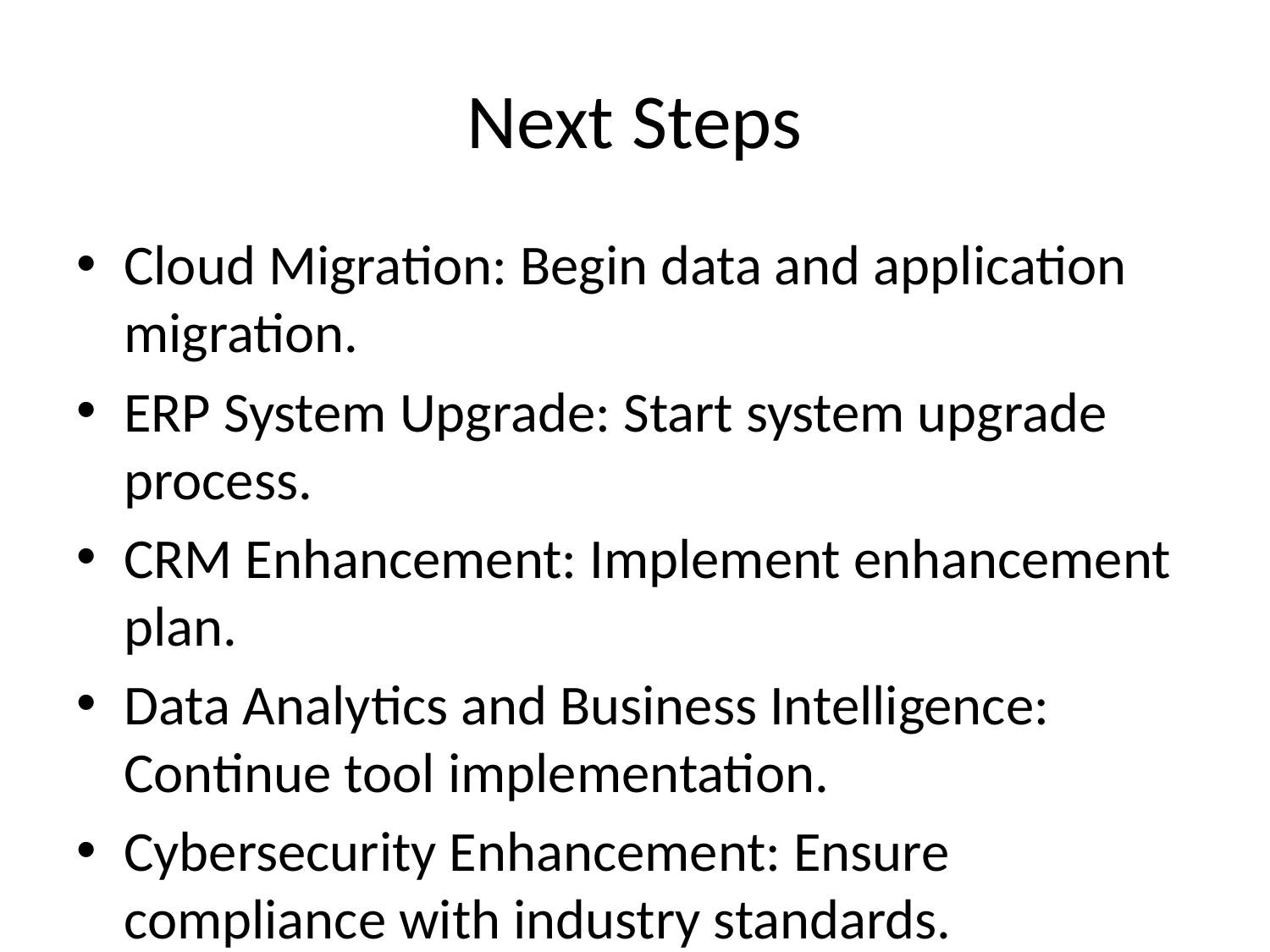

# Next Steps
Cloud Migration: Begin data and application migration.
ERP System Upgrade: Start system upgrade process.
CRM Enhancement: Implement enhancement plan.
Data Analytics and Business Intelligence: Continue tool implementation.
Cybersecurity Enhancement: Ensure compliance with industry standards.
Digital Workplace Transformation: Optimize new workplace environment.